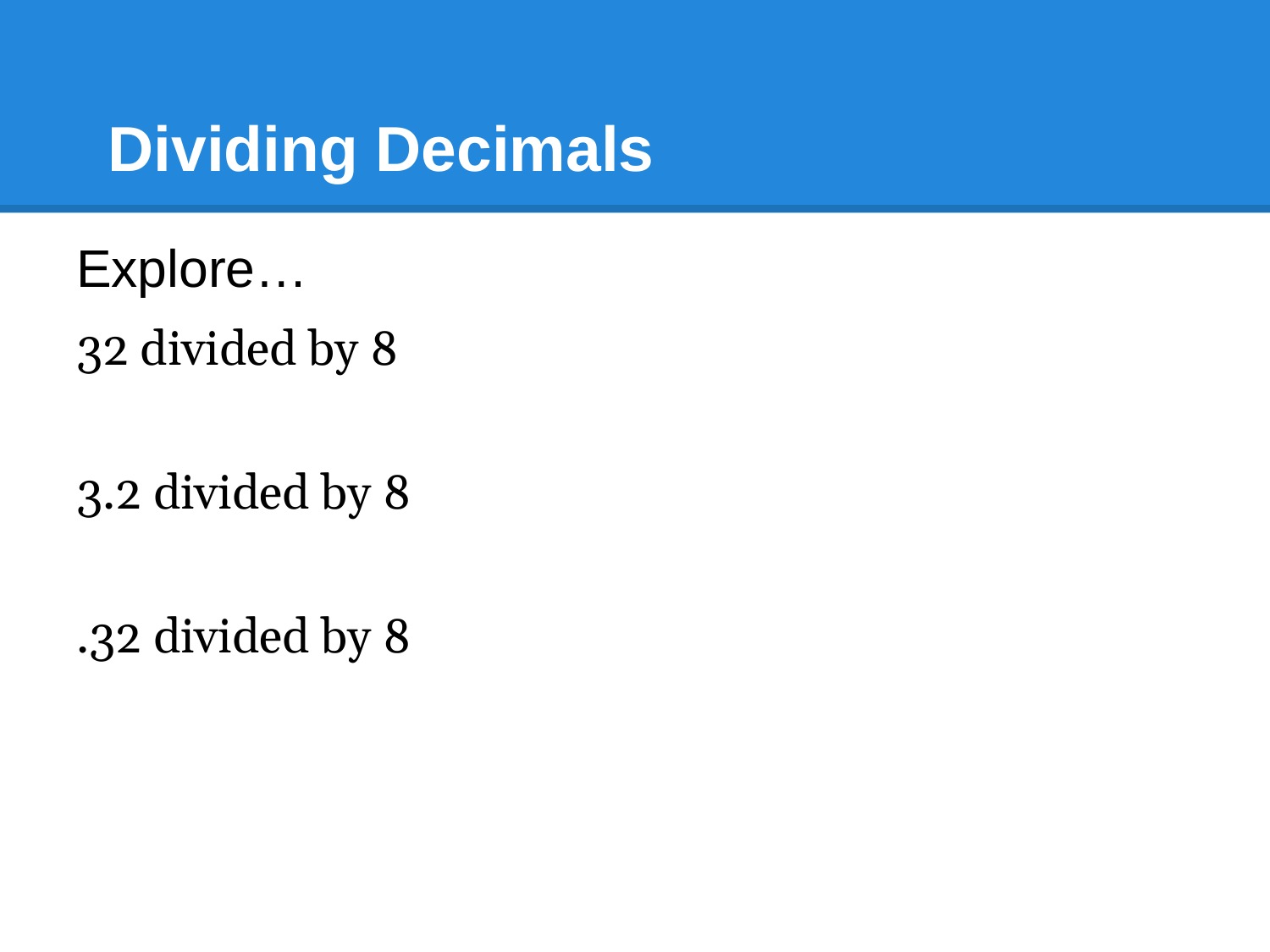

# Dividing Decimals
Explore…
32 divided by 8

3.2 divided by 8

.32 divided by 8